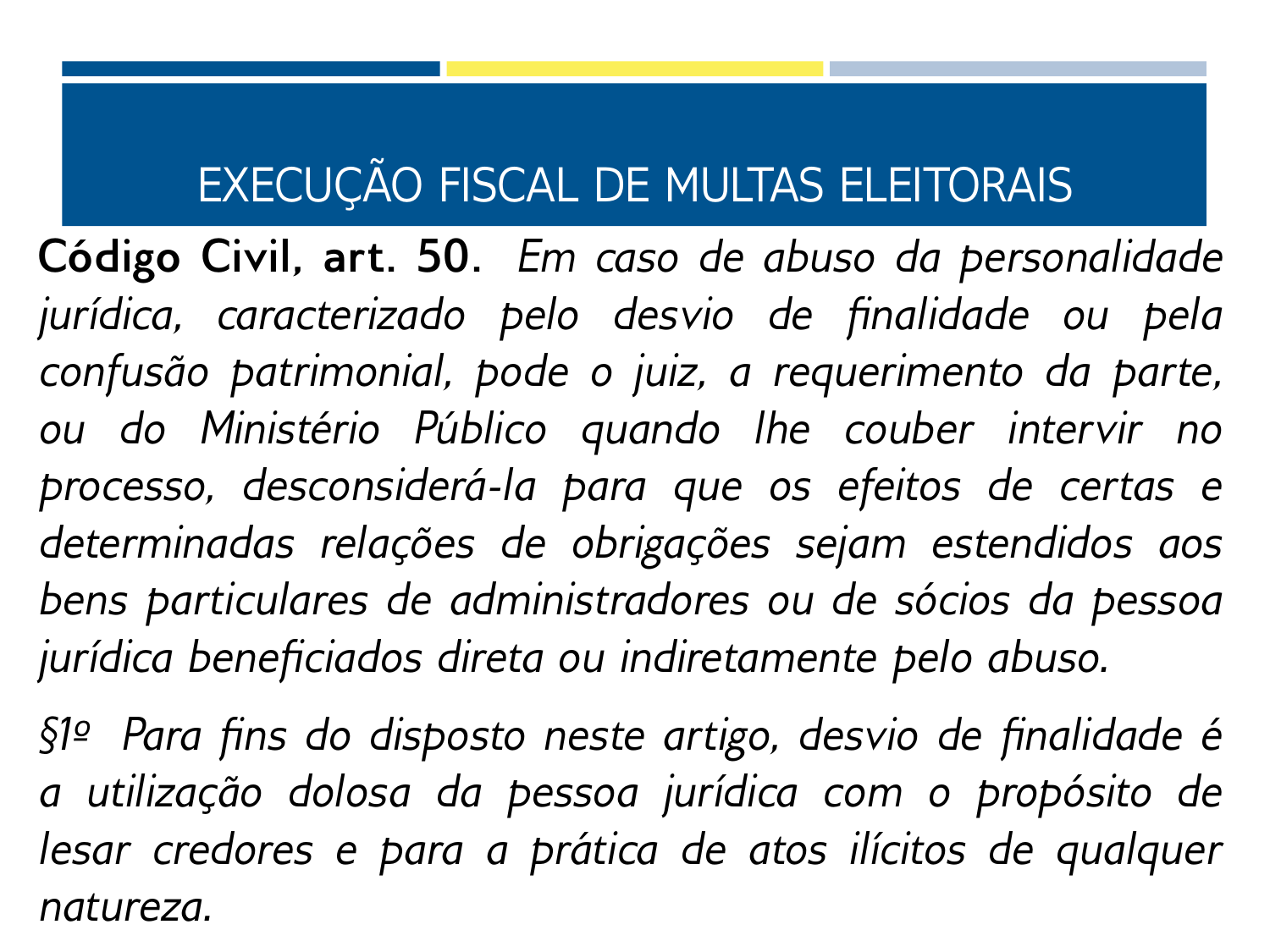

# EXECUÇÃO FISCAL DE MULTAS ELEITORAIS
Código Civil, art. 50.  Em caso de abuso da personalidade jurídica, caracterizado pelo desvio de finalidade ou pela confusão patrimonial, pode o juiz, a requerimento da parte, ou do Ministério Público quando lhe couber intervir no processo, desconsiderá-la para que os efeitos de certas e determinadas relações de obrigações sejam estendidos aos bens particulares de administradores ou de sócios da pessoa jurídica beneficiados direta ou indiretamente pelo abuso.
§1º  Para fins do disposto neste artigo, desvio de finalidade é a utilização dolosa da pessoa jurídica com o propósito de lesar credores e para a prática de atos ilícitos de qualquer natureza.